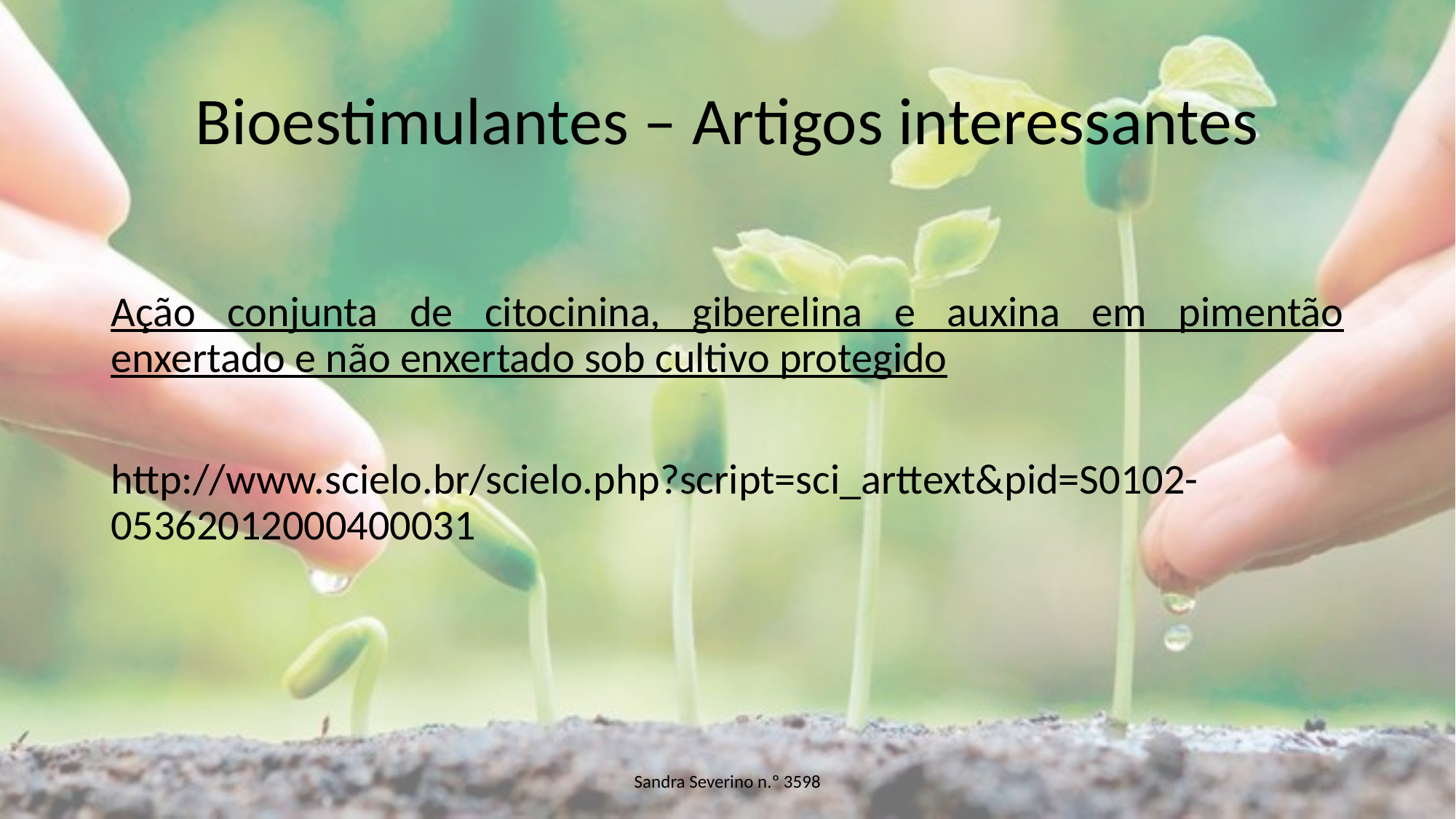

# Bioestimulantes – Artigos interessantes

Ação conjunta de citocinina, giberelina e auxina em pimentão enxertado e não enxertado sob cultivo protegido

http://www.scielo.br/scielo.php?script=sci_arttext&pid=S0102-05362012000400031
Sandra Severino n.º 3598